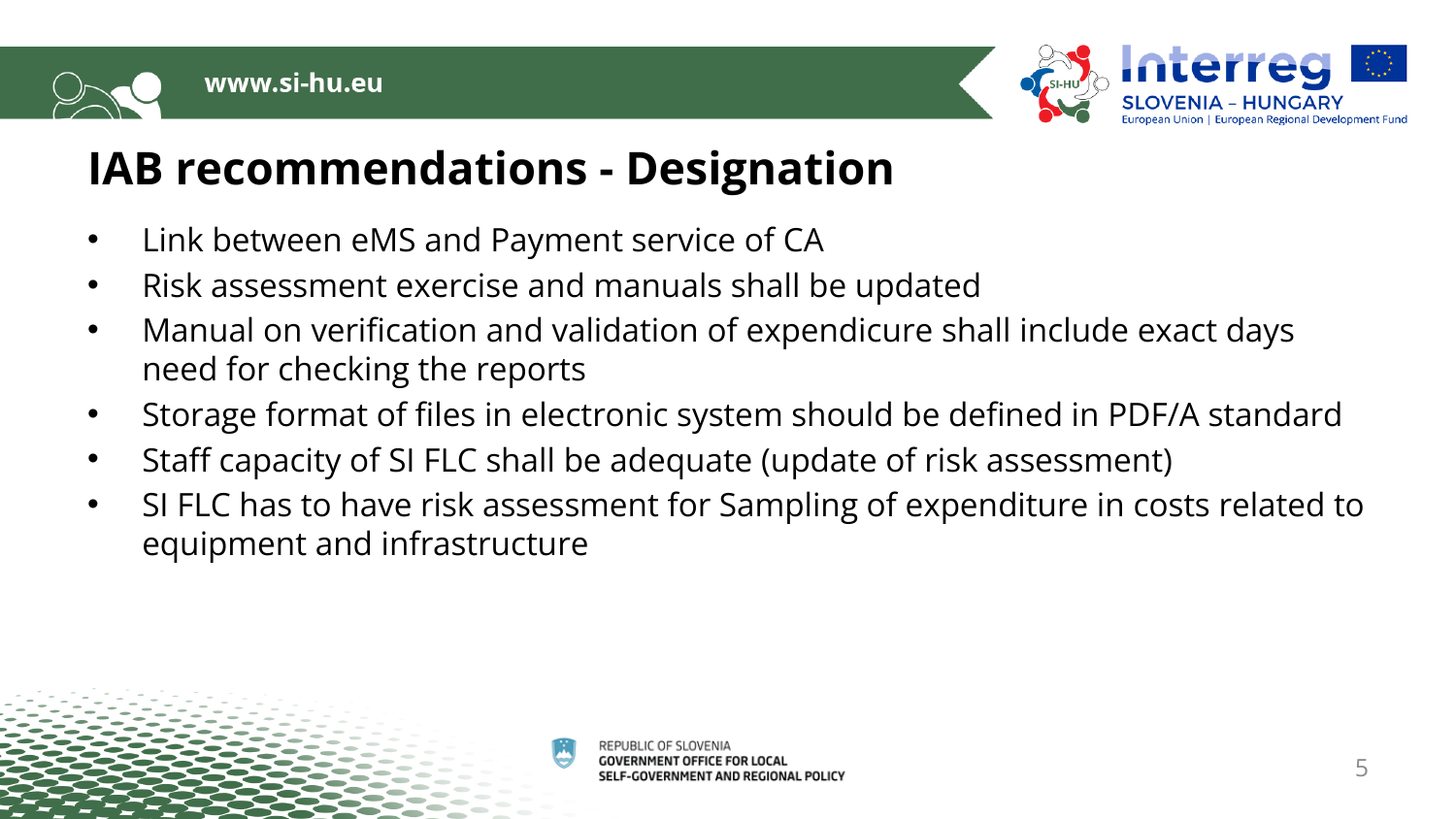

# IAB recommendations - Designation
Link between eMS and Payment service of CA
Risk assessment exercise and manuals shall be updated
Manual on verification and validation of expendicure shall include exact days need for checking the reports
Storage format of files in electronic system should be defined in PDF/A standard
Staff capacity of SI FLC shall be adequate (update of risk assessment)
SI FLC has to have risk assessment for Sampling of expenditure in costs related to equipment and infrastructure

5